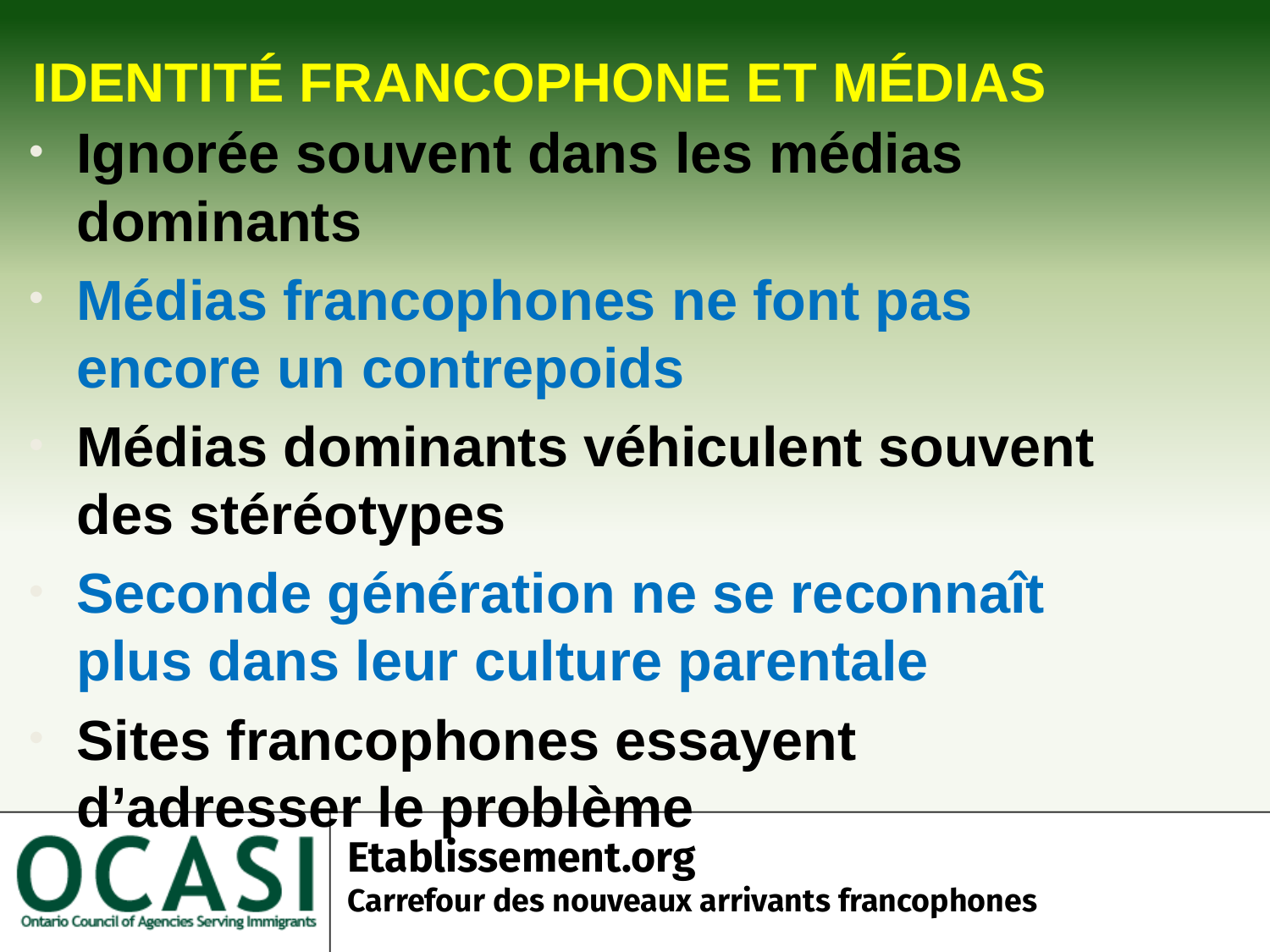

IDENTITÉ FRANCOPHONE ET MÉDIAS
Ignorée souvent dans les médias dominants
Médias francophones ne font pas encore un contrepoids
Médias dominants véhiculent souvent des stéréotypes
Seconde génération ne se reconnaît plus dans leur culture parentale
Sites francophones essayent d’adresser le problème
Etablissement.org
Carrefour des nouveaux arrivants francophones